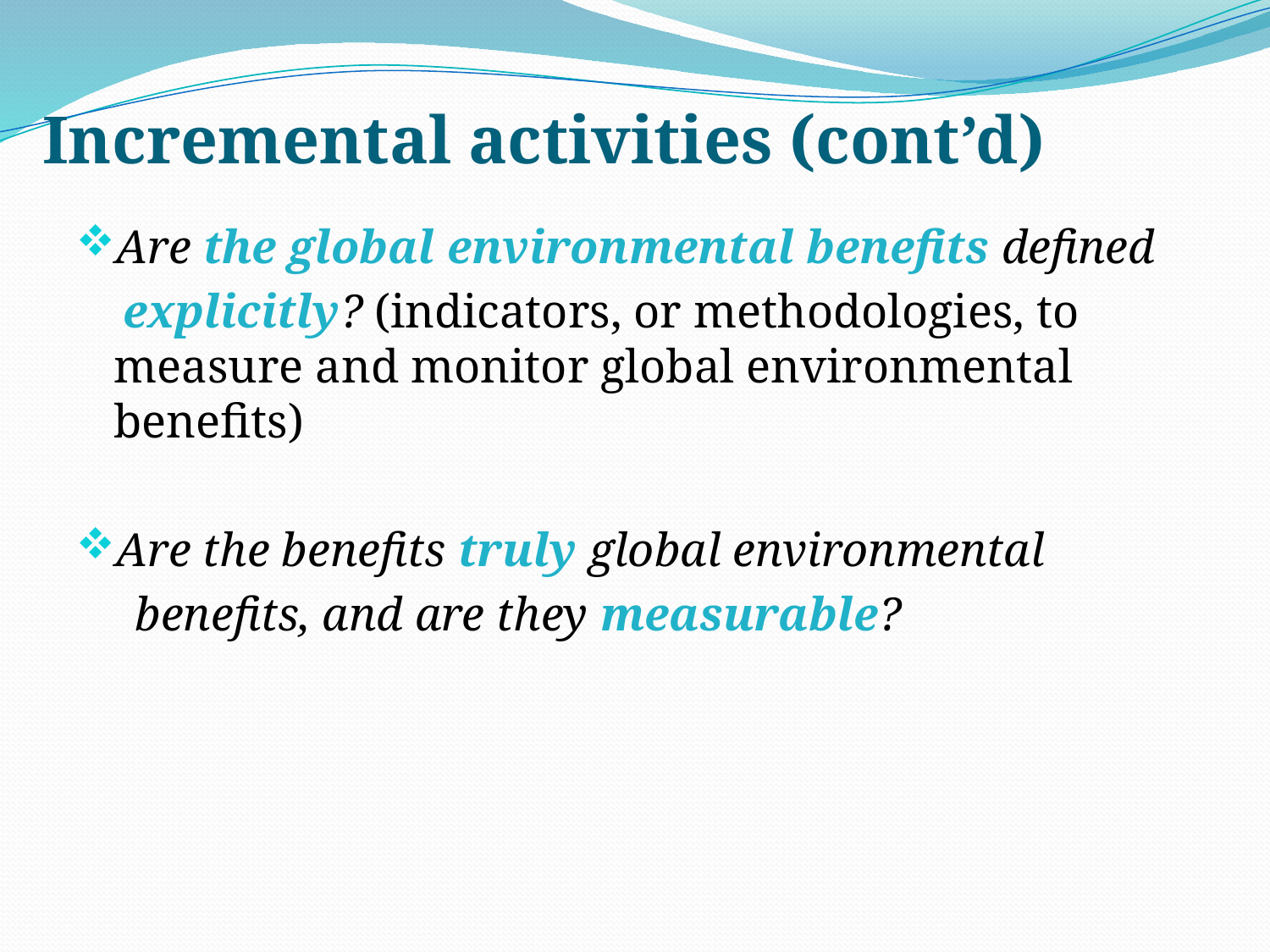

# Incremental activities (cont’d)
Are the global environmental benefits defined
    explicitly? (indicators, or methodologies, to measure and monitor global environmental benefits)

Are the benefits truly global environmental
     benefits, and are they measurable?